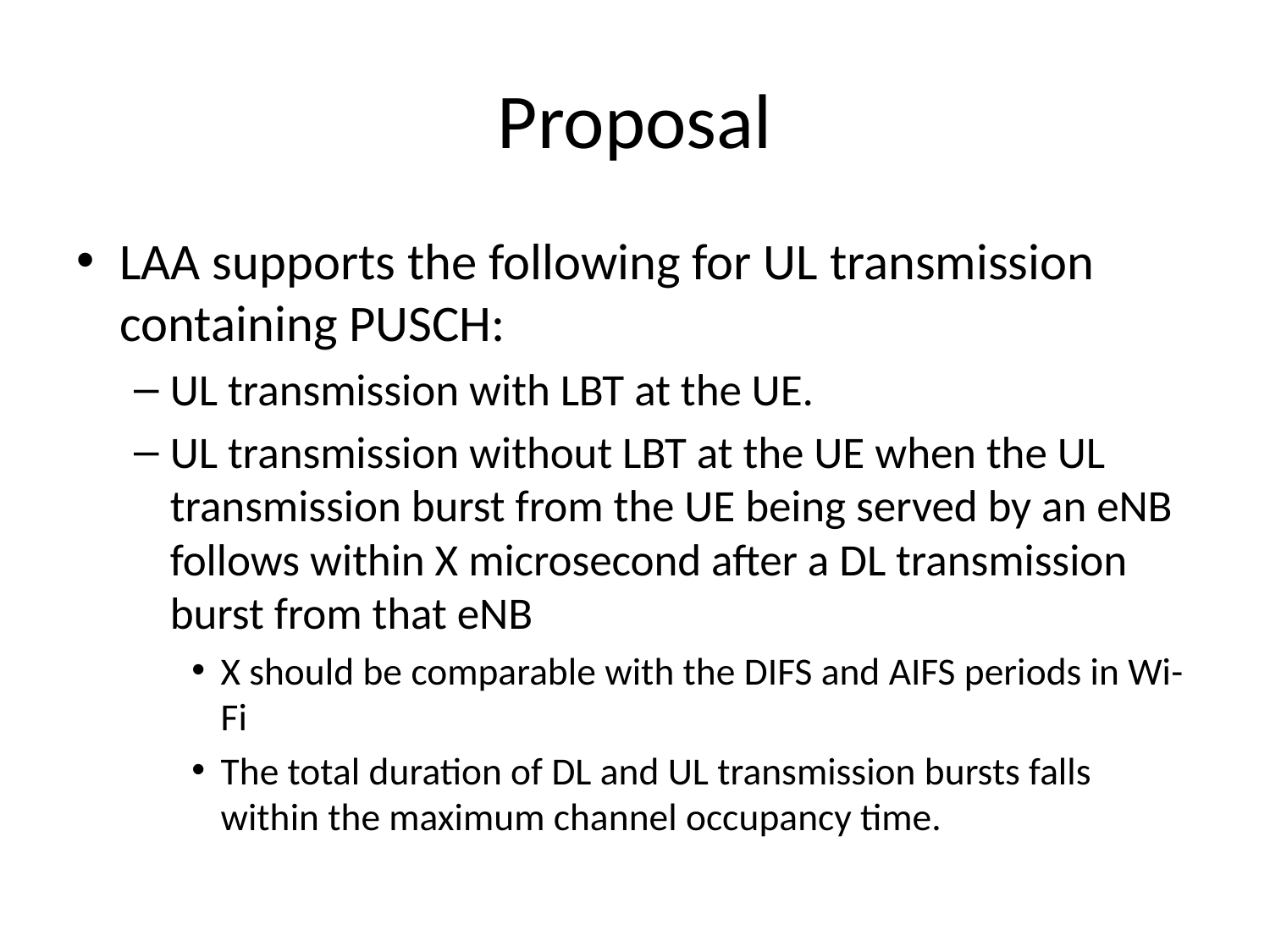

# Proposal
LAA supports the following for UL transmission containing PUSCH:
UL transmission with LBT at the UE.
UL transmission without LBT at the UE when the UL transmission burst from the UE being served by an eNB follows within X microsecond after a DL transmission burst from that eNB
X should be comparable with the DIFS and AIFS periods in Wi-Fi
The total duration of DL and UL transmission bursts falls within the maximum channel occupancy time.